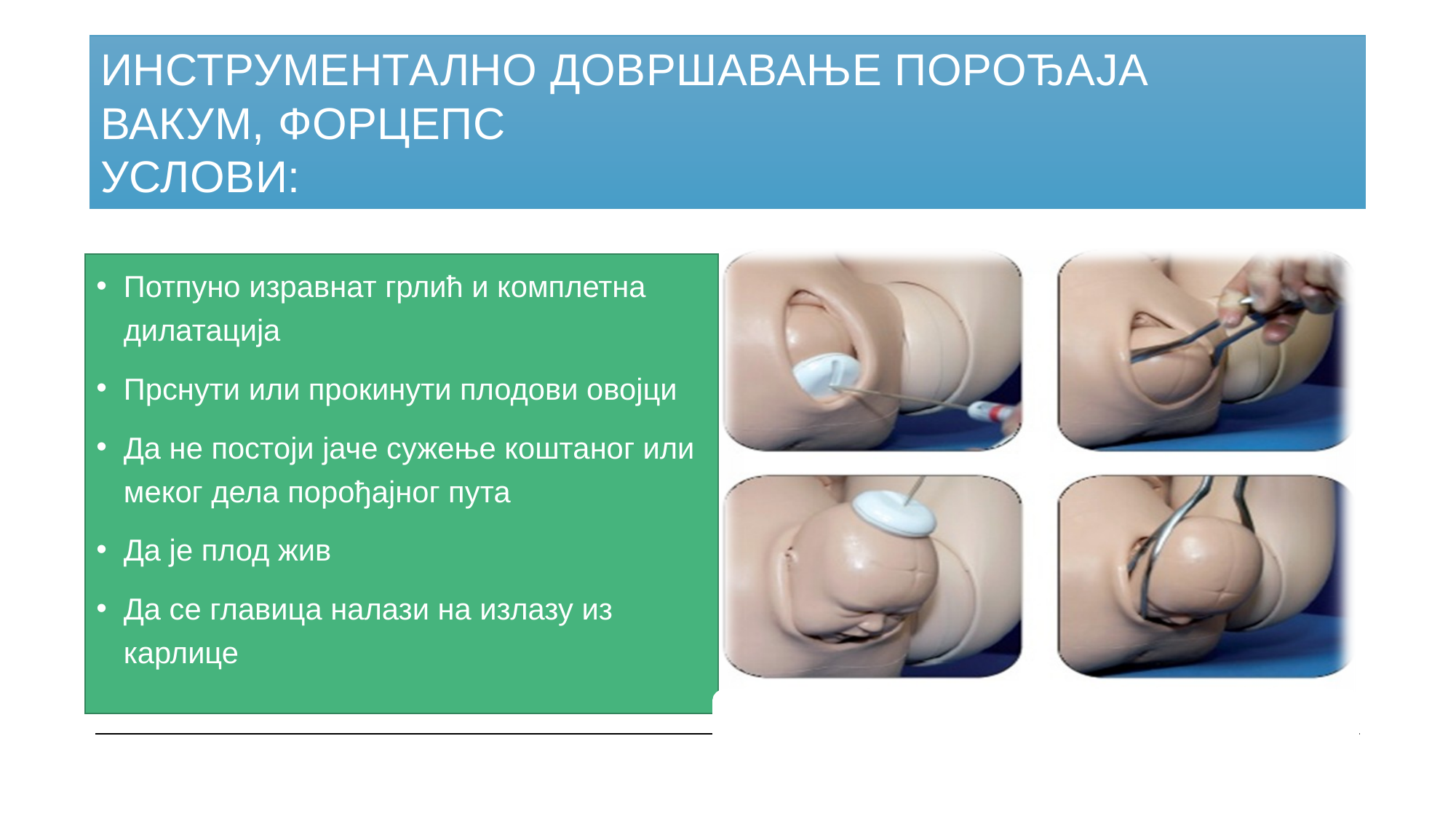

# Инструментално довршавање порођаја вакум, форцепс услови:

Потпуно изравнат грлић и комплетна дилатација
Прснути или прокинути плодови овојци
Да не постоји јаче сужење коштаног или меког дела порођајног пута
Да је плод жив
Да се главица налази на излазу из карлице